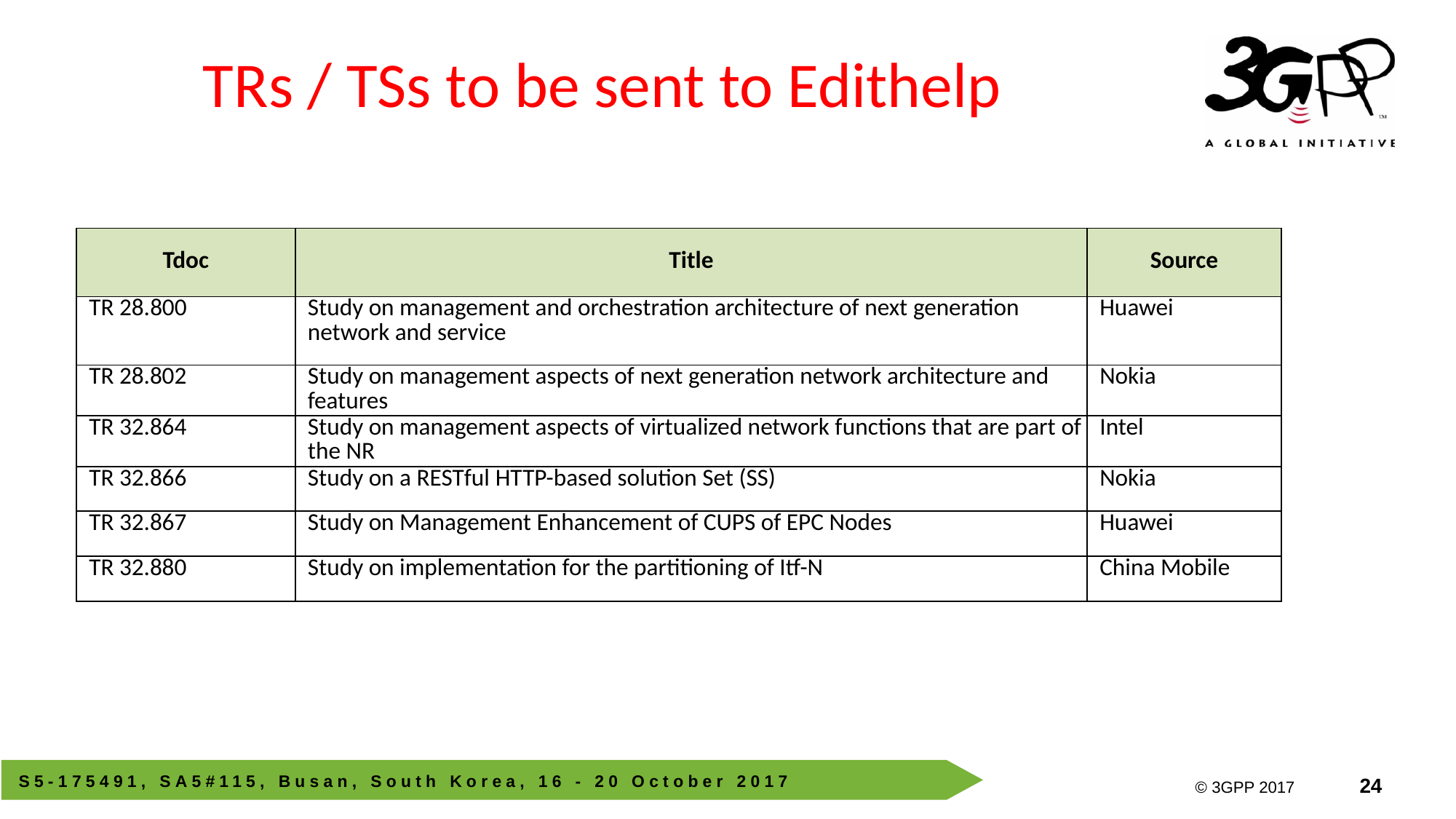

# TRs / TSs to be sent to Edithelp
| Tdoc | Title | Source |
| --- | --- | --- |
| TR 28.800 | Study on management and orchestration architecture of next generation network and service | Huawei |
| TR 28.802 | Study on management aspects of next generation network architecture and features | Nokia |
| TR 32.864 | Study on management aspects of virtualized network functions that are part of the NR | Intel |
| TR 32.866 | Study on a RESTful HTTP-based solution Set (SS) | Nokia |
| TR 32.867 | Study on Management Enhancement of CUPS of EPC Nodes | Huawei |
| TR 32.880 | Study on implementation for the partitioning of Itf-N | China Mobile |